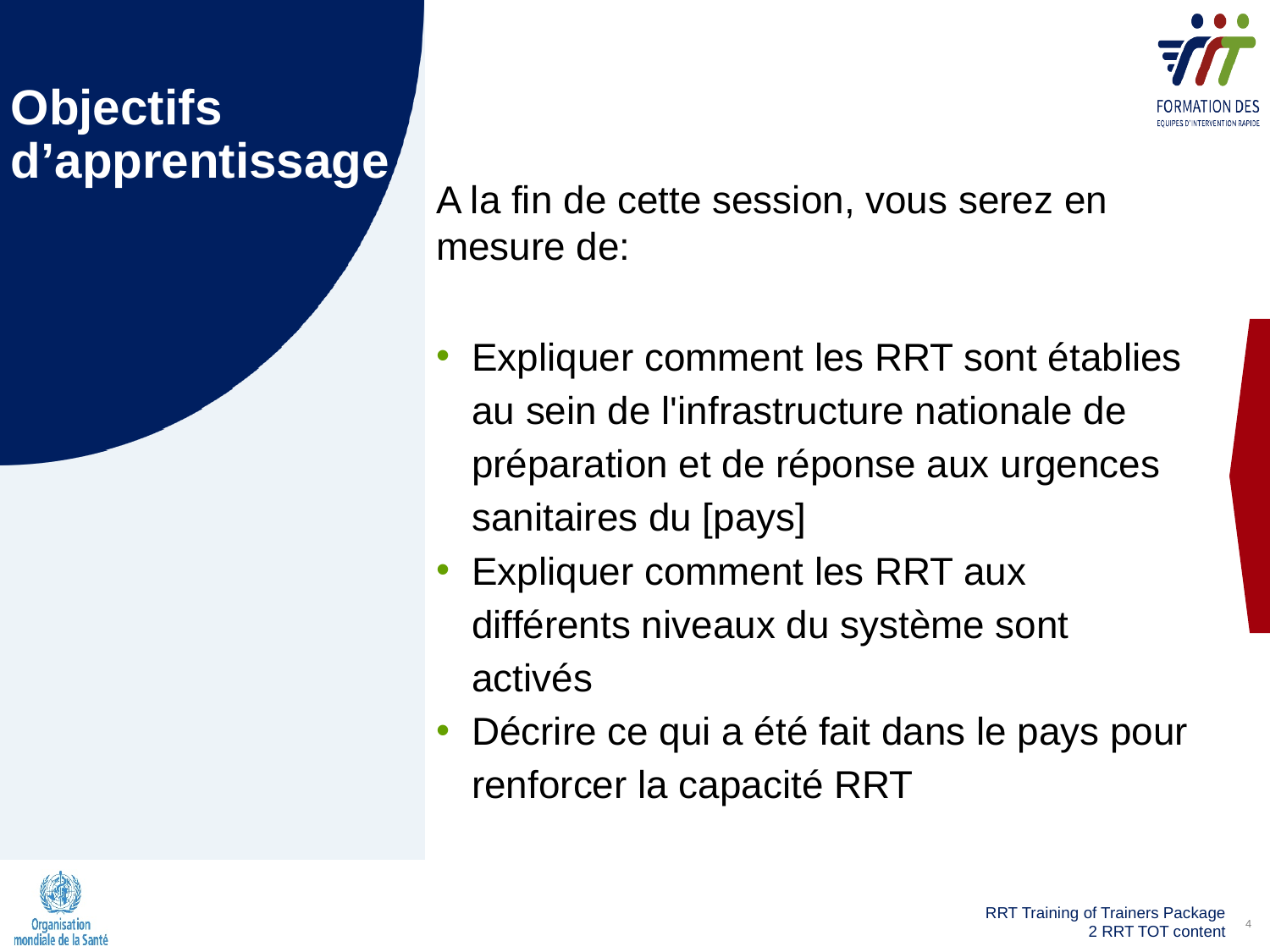

Objectifs d’apprentissage
A la fin de cette session, vous serez en mesure de:

Expliquer comment les RRT sont établies au sein de l'infrastructure nationale de préparation et de réponse aux urgences sanitaires du [pays]
Expliquer comment les RRT aux différents niveaux du système sont activés
Décrire ce qui a été fait dans le pays pour renforcer la capacité RRT